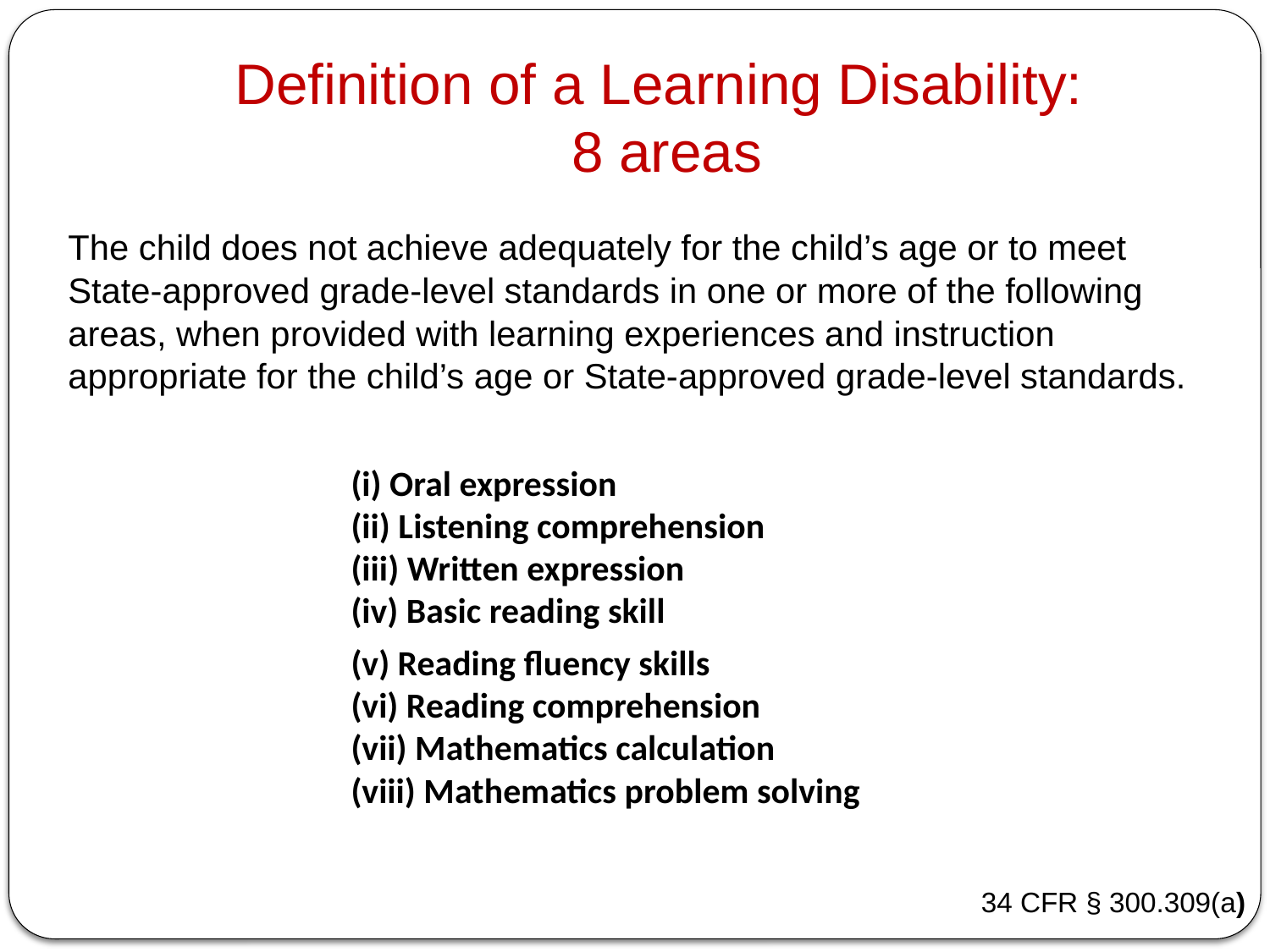

# Definition of a Learning Disability: 8 areas
	The child does not achieve adequately for the child’s age or to meet State-approved grade-level standards in one or more of the following areas, when provided with learning experiences and instruction appropriate for the child’s age or State-approved grade-level standards.
(i) Oral expression
(ii) Listening comprehension
(iii) Written expression
(iv) Basic reading skill
(v) Reading fluency skills
(vi) Reading comprehension
(vii) Mathematics calculation
(viii) Mathematics problem solving
34 CFR § 300.309(a)